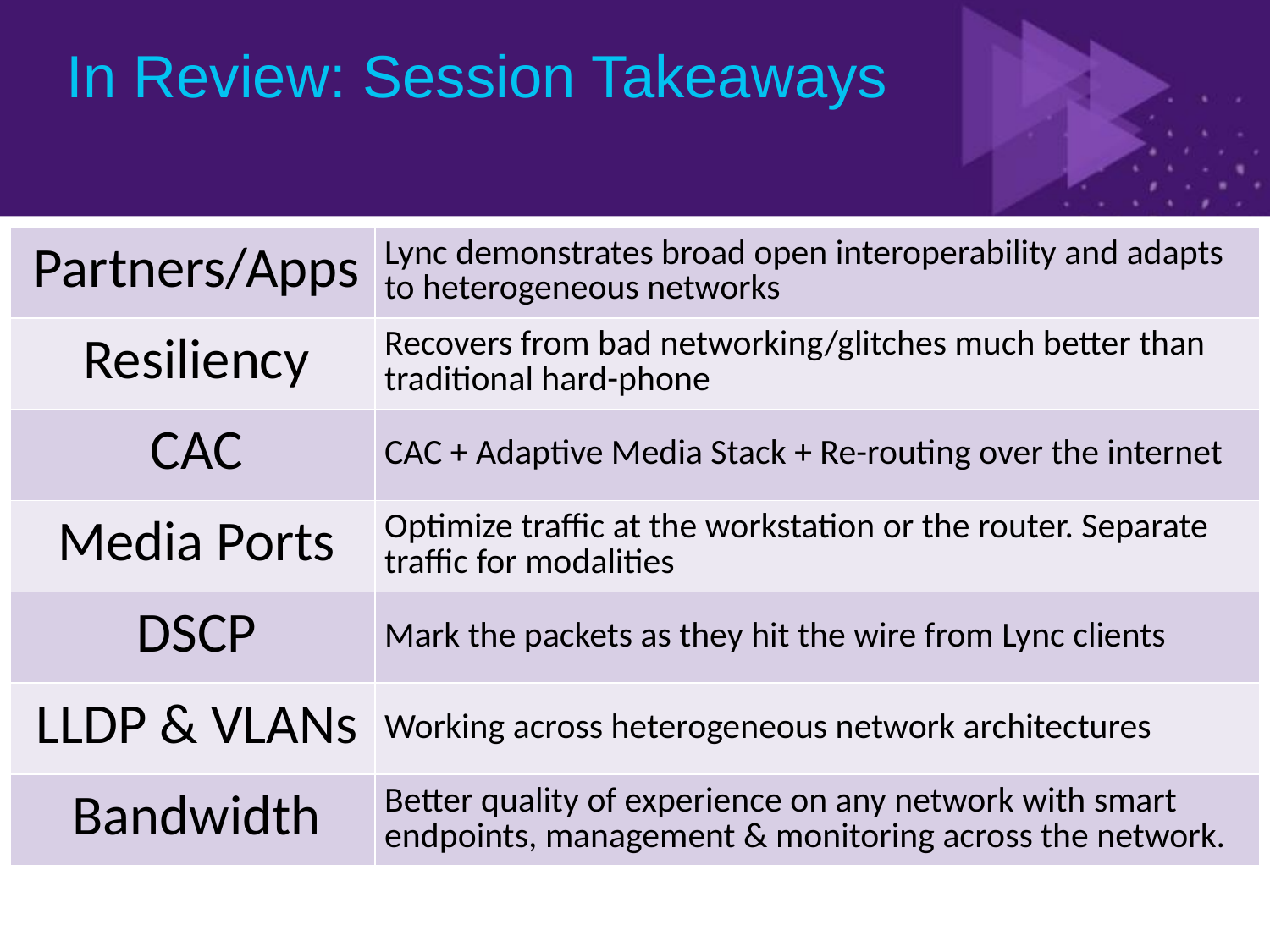

# In Review: Session Takeaways
| Partners/Apps | Lync demonstrates broad open interoperability and adapts to heterogeneous networks |
| --- | --- |
| Resiliency | Recovers from bad networking/glitches much better than traditional hard-phone |
| CAC | CAC + Adaptive Media Stack + Re-routing over the internet |
| Media Ports | Optimize traffic at the workstation or the router. Separate traffic for modalities |
| DSCP | Mark the packets as they hit the wire from Lync clients |
| LLDP & VLANs | Working across heterogeneous network architectures |
| Bandwidth | Better quality of experience on any network with smart endpoints, management & monitoring across the network. |